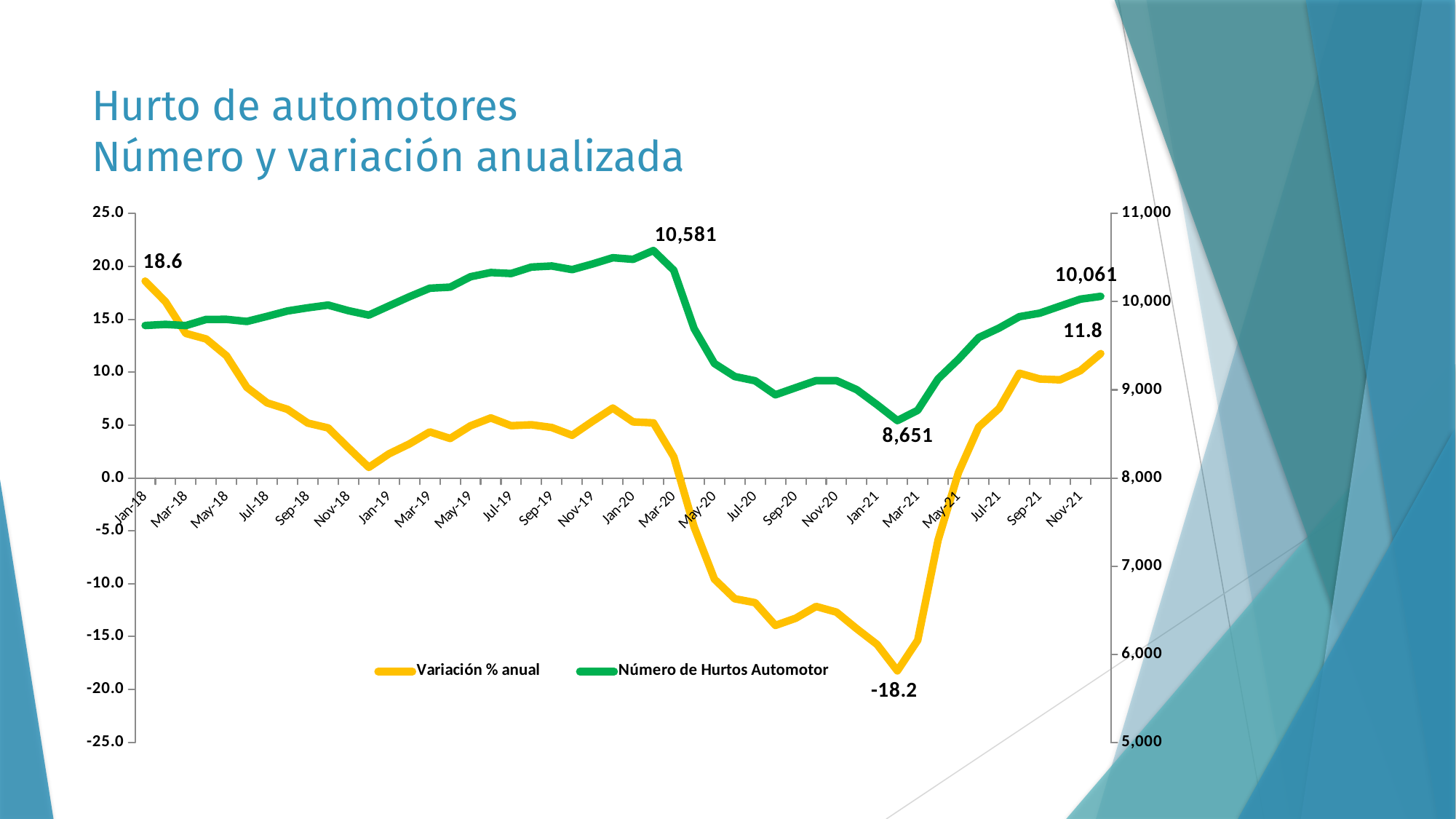

# Hurto de automotores Número y variación anualizada

### Chart

| Category |  |  |
|---|---|---|
| 43101 | 18.615140802145547 | 9730.0 |
| 43132 | 16.66866243563645 | 9743.0 |
| 43160 | 13.669821240799166 | 9729.0 |
| 43191 | 13.139360350998714 | 9799.0 |
| 43221 | 11.553784860557755 | 9800.0 |
| 43252 | 8.573967125721893 | 9776.0 |
| 43282 | 7.100849488128944 | 9834.0 |
| 43313 | 6.489453293155407 | 9895.0 |
| 43344 | 5.190128164389378 | 9931.0 |
| 43374 | 4.730866274179974 | 9962.0 |
| 43405 | 2.836363636363643 | 9898.0 |
| 43435 | 1.0051282051282158 | 9848.0 |
| 43466 | 2.291880781089418 | 9953.0 |
| 43497 | 3.222826644770606 | 10057.0 |
| 43525 | 4.358104635625452 | 10153.0 |
| 43556 | 3.7350750076538475 | 10165.0 |
| 43586 | 4.928571428571445 | 10283.0 |
| 43617 | 5.677168576104748 | 10331.0 |
| 43647 | 4.942037827943864 | 10320.0 |
| 43678 | 5.032844871147034 | 10393.0 |
| 43709 | 4.772933239351531 | 10405.0 |
| 43739 | 4.035334270226869 | 10364.0 |
| 43770 | 5.354617094362496 | 10428.0 |
| 43800 | 6.6104792851340335 | 10499.0 |
| 43831 | 5.304933185974065 | 10481.0 |
| 43862 | 5.210301282688661 | 10581.0 |
| 43891 | 2.0092583472865186 | 10357.0 |
| 43922 | -4.623708804722085 | 9695.0 |
| 43952 | -9.569191870076821 | 9299.0 |
| 43983 | -11.421933985093418 | 9151.0 |
| 44013 | -11.792635658914733 | 9103.0 |
| 44044 | -13.942076397575292 | 8944.0 |
| 44075 | -13.262854396924553 | 9025.0 |
| 44105 | -12.147819374758782 | 9105.0 |
| 44136 | -12.686996547756053 | 9105.0 |
| 44166 | -14.258500809600918 | 9002.0 |
| 44197 | -15.742772636198836 | 8831.0 |
| 44228 | -18.24024194310556 | 8651.0 |
| 44256 | -15.342280583180454 | 8768.0 |
| 44287 | -5.879319236719965 | 9125.0 |
| 44317 | 0.5054306914721991 | 9346.0 |
| 44348 | 4.830073216041967 | 9593.0 |
| 44378 | 6.5692628803691235 | 9701.0 |
| 44409 | 9.906082289803237 | 9830.0 |
| 44440 | 9.36288088642658 | 9870.0 |
| 44470 | 9.280615046677653 | 9950.0 |
| 44501 | 10.148270181219104 | 10029.0 |
| 44531 | 11.76405243279271 | 10061.0 |